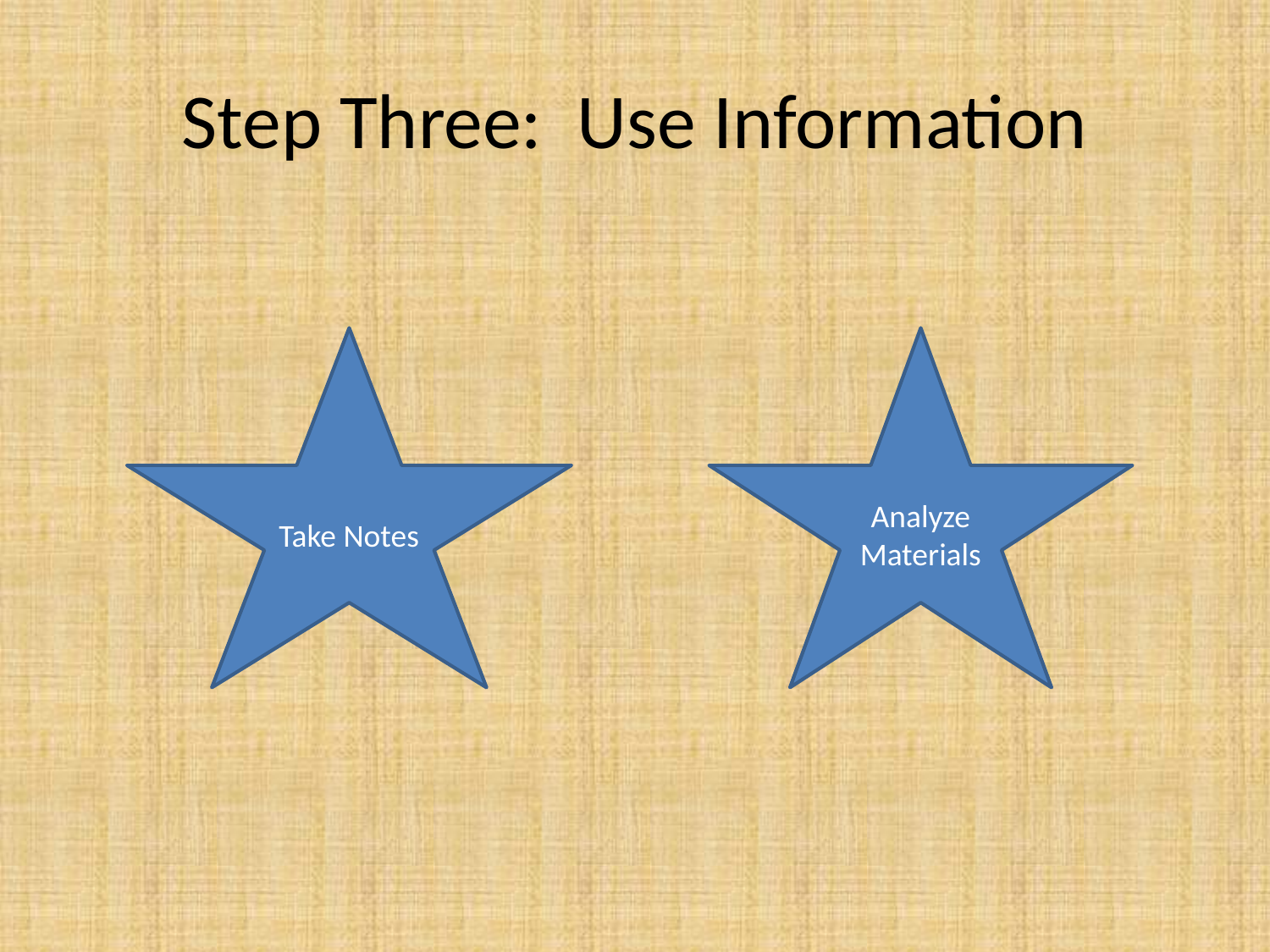

# Step Three:  Use Information
Take Notes
Analyze Materials